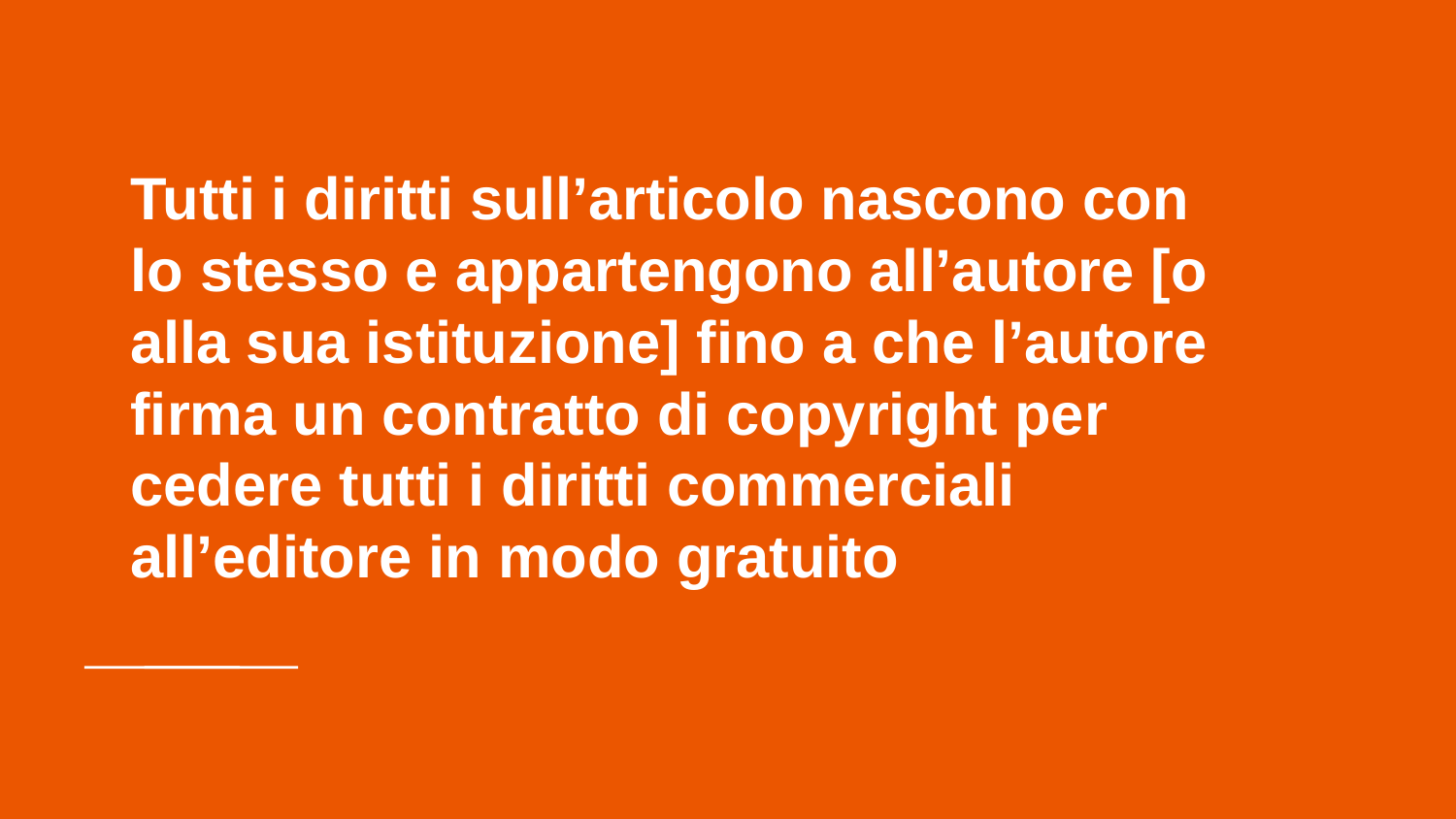

# Tutti i diritti sull’articolo nascono con lo stesso e appartengono all’autore [o alla sua istituzione] fino a che l’autore firma un contratto di copyright per cedere tutti i diritti commerciali all’editore in modo gratuito